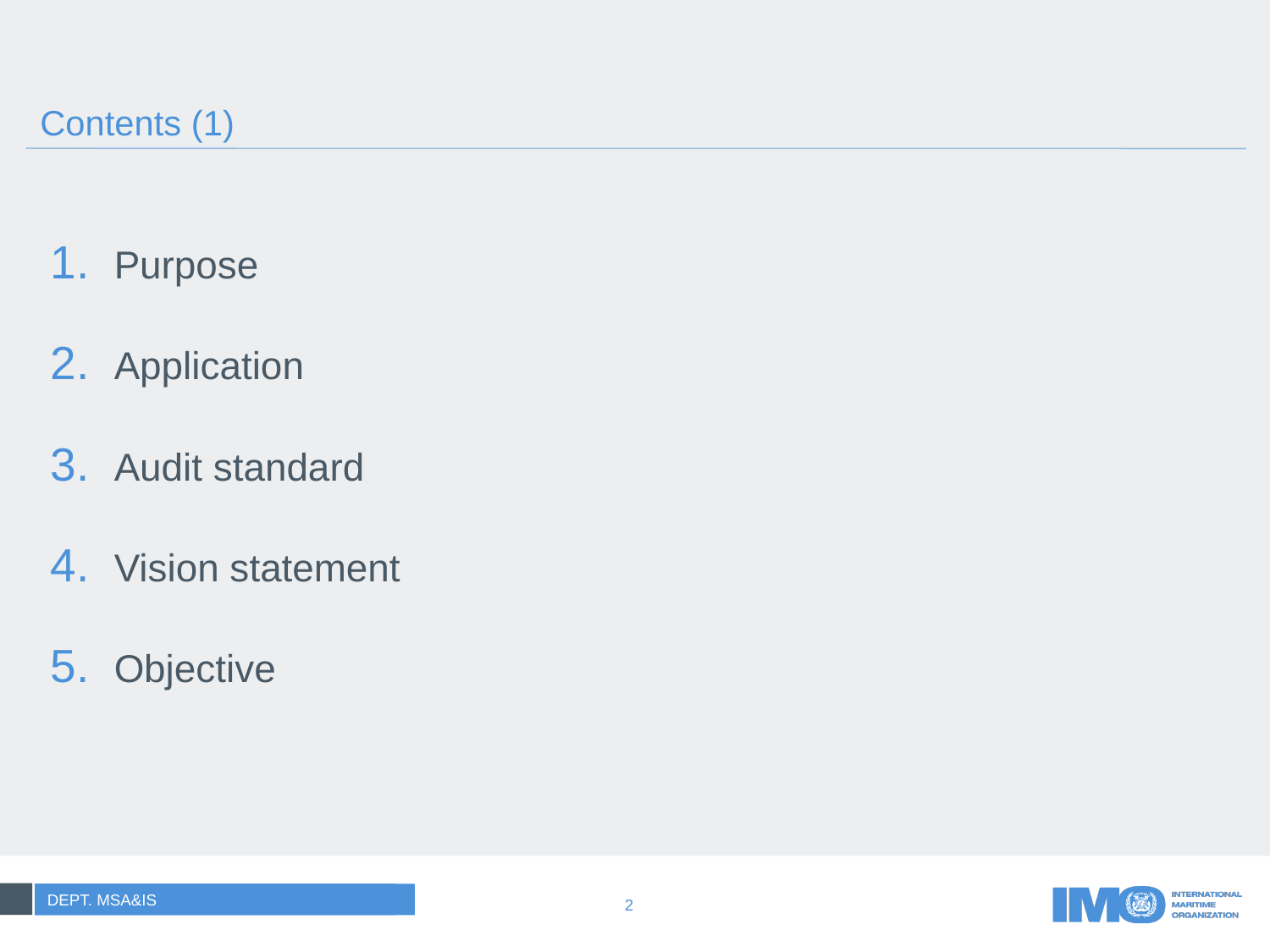

# Contents (1)

Purpose
Application
Audit standard
Vision statement
Objective